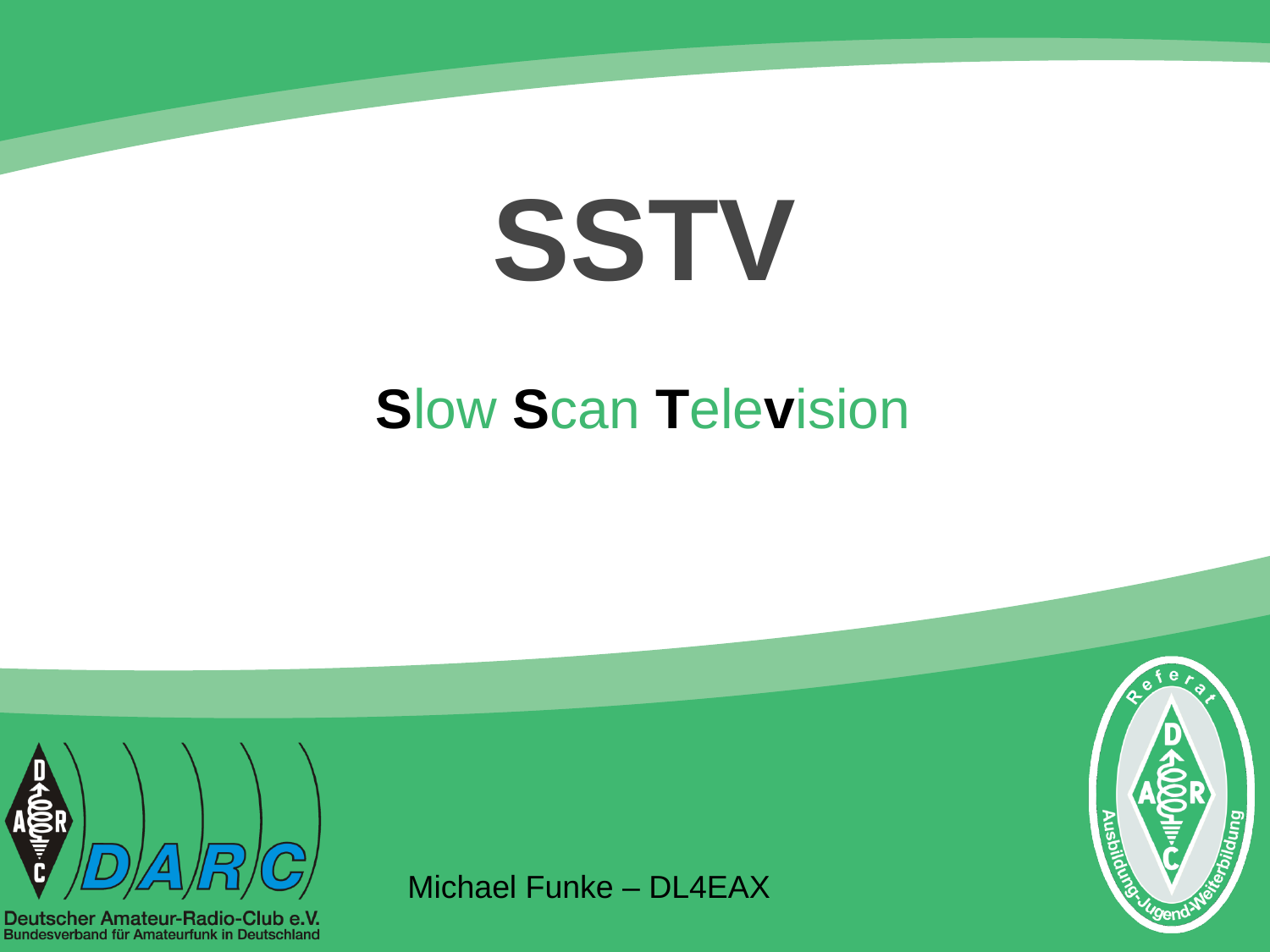

# SSTV
Slow Scan Television

Michael Funke – DL4EAX